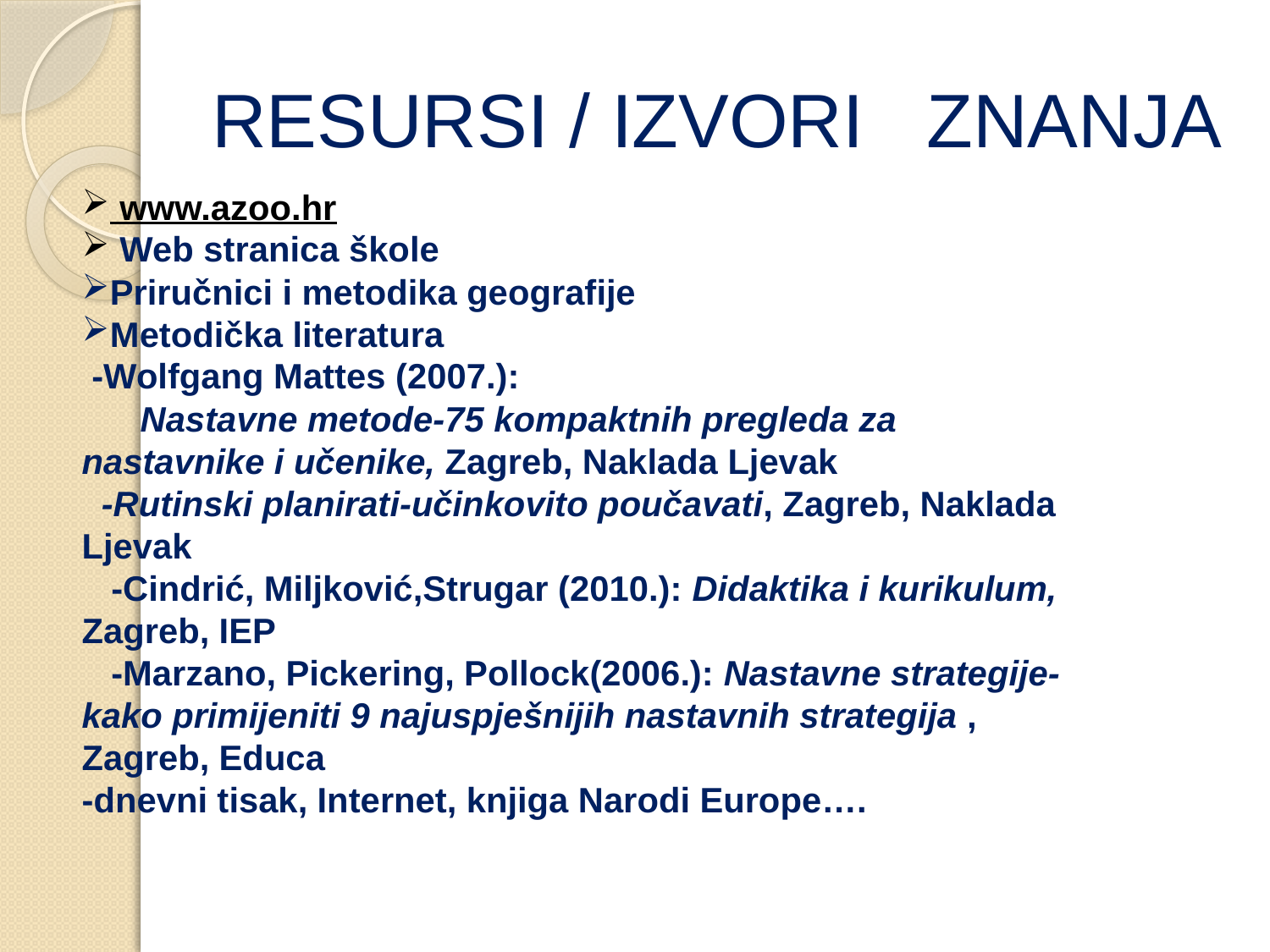

# RESURSI / IZVORI   ZNANJA
 www.azoo.hr
 Web stranica škole
Priručnici i metodika geografije
Metodička literatura
 -Wolfgang Mattes (2007.):
      Nastavne metode-75 kompaktnih pregleda za      nastavnike i učenike, Zagreb, Naklada Ljevak
  -Rutinski planirati-učinkovito poučavati, Zagreb, Naklada Ljevak
   -Cindrić, Miljković,Strugar (2010.): Didaktika i kurikulum, Zagreb, IEP
   -Marzano, Pickering, Pollock(2006.): Nastavne strategije-kako primijeniti 9 najuspješnijih nastavnih strategija , Zagreb, Educa
-dnevni tisak, Internet, knjiga Narodi Europe….